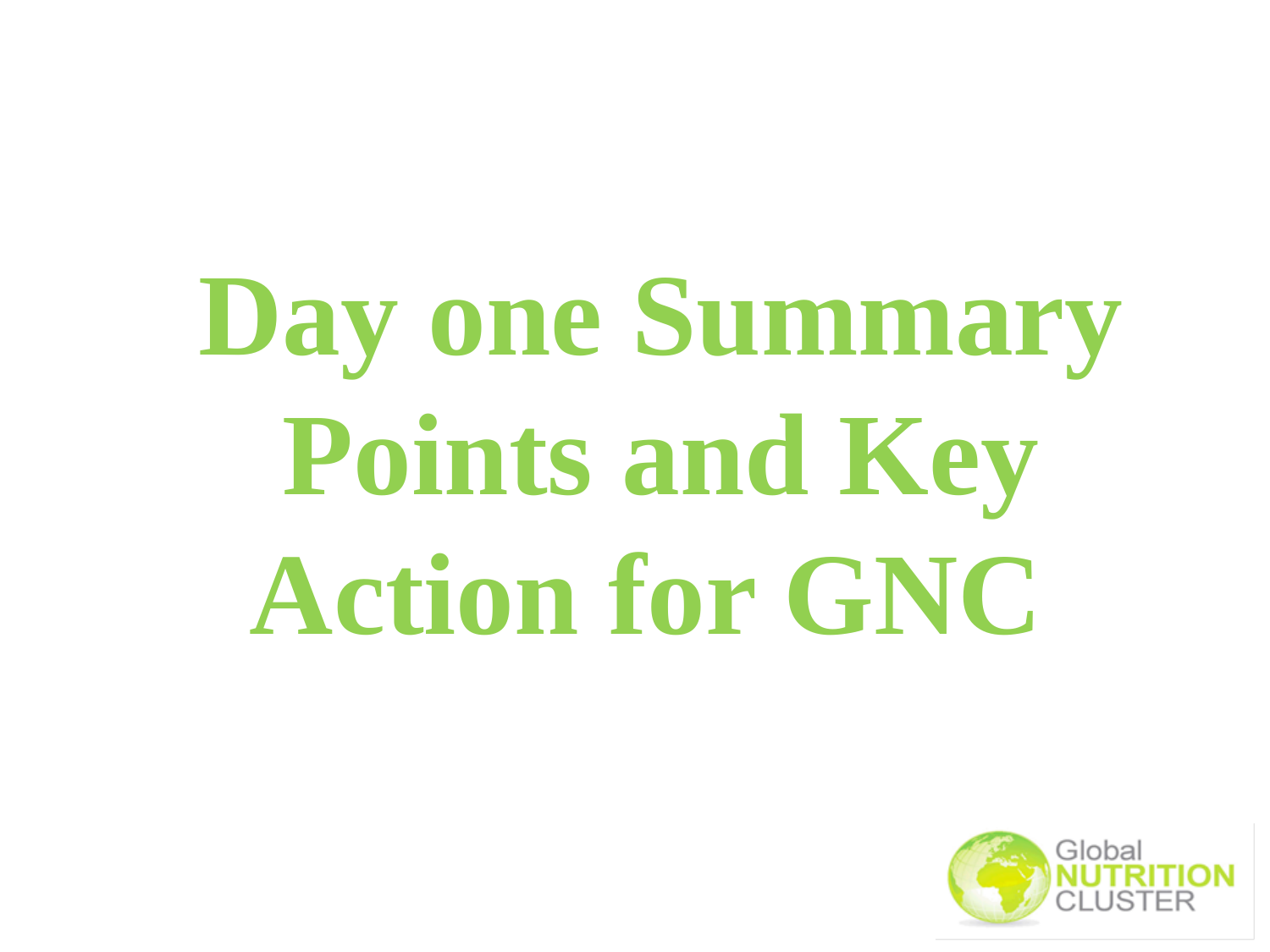

Day one Summary Points and Key Action for GNC